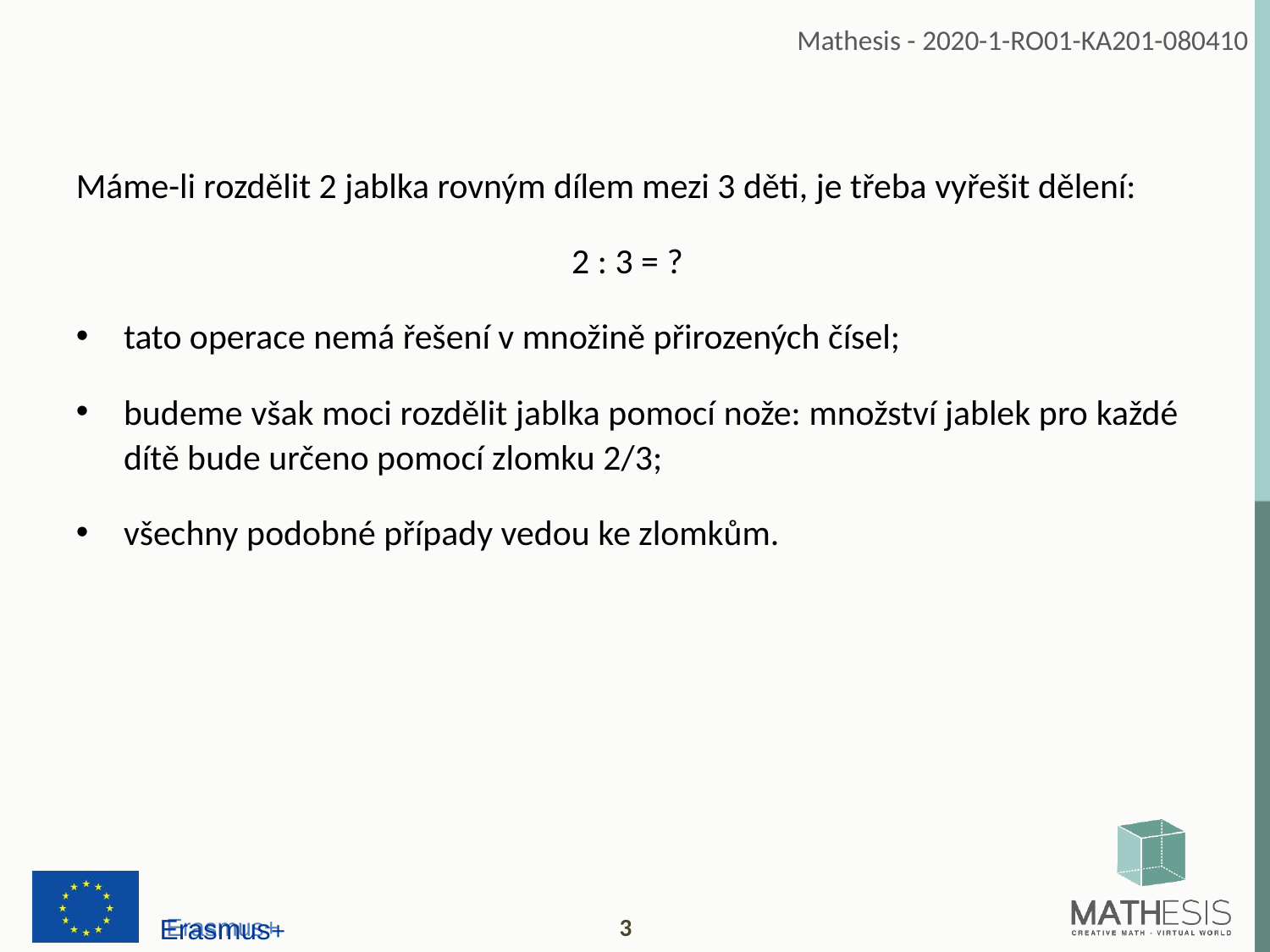

Máme-li rozdělit 2 jablka rovným dílem mezi 3 děti, je třeba vyřešit dělení:
2 : 3 = ?
tato operace nemá řešení v množině přirozených čísel;
budeme však moci rozdělit jablka pomocí nože: množství jablek pro každé dítě bude určeno pomocí zlomku 2/3;
všechny podobné případy vedou ke zlomkům.